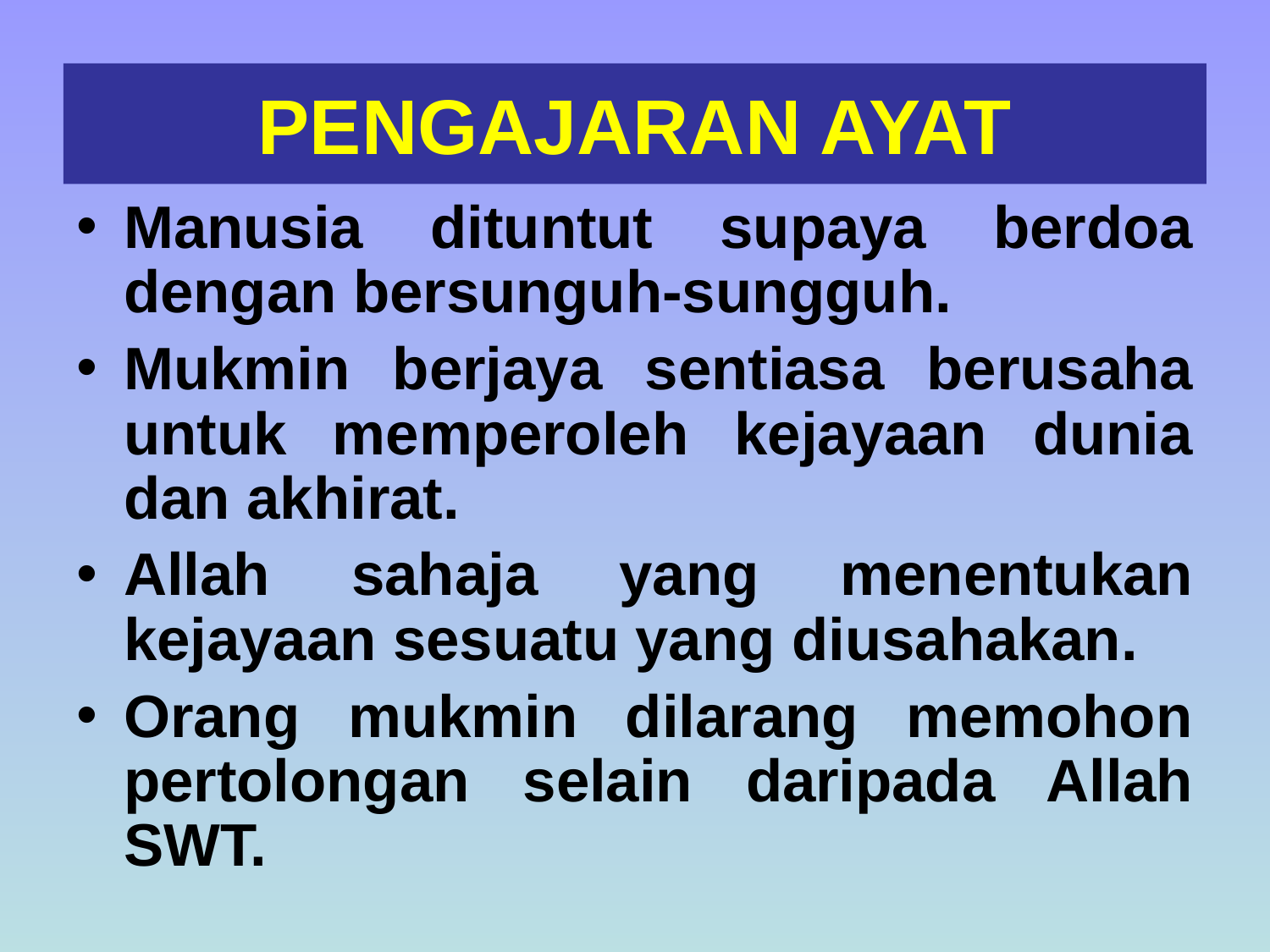

# PENGAJARAN AYAT
PENGAJARAN AYAT
Manusia dituntut supaya berdoa dengan bersunguh-sungguh.
Mukmin berjaya sentiasa berusaha untuk memperoleh kejayaan dunia dan akhirat.
Allah sahaja yang menentukan kejayaan sesuatu yang diusahakan.
Orang mukmin dilarang memohon pertolongan selain daripada Allah SWT.